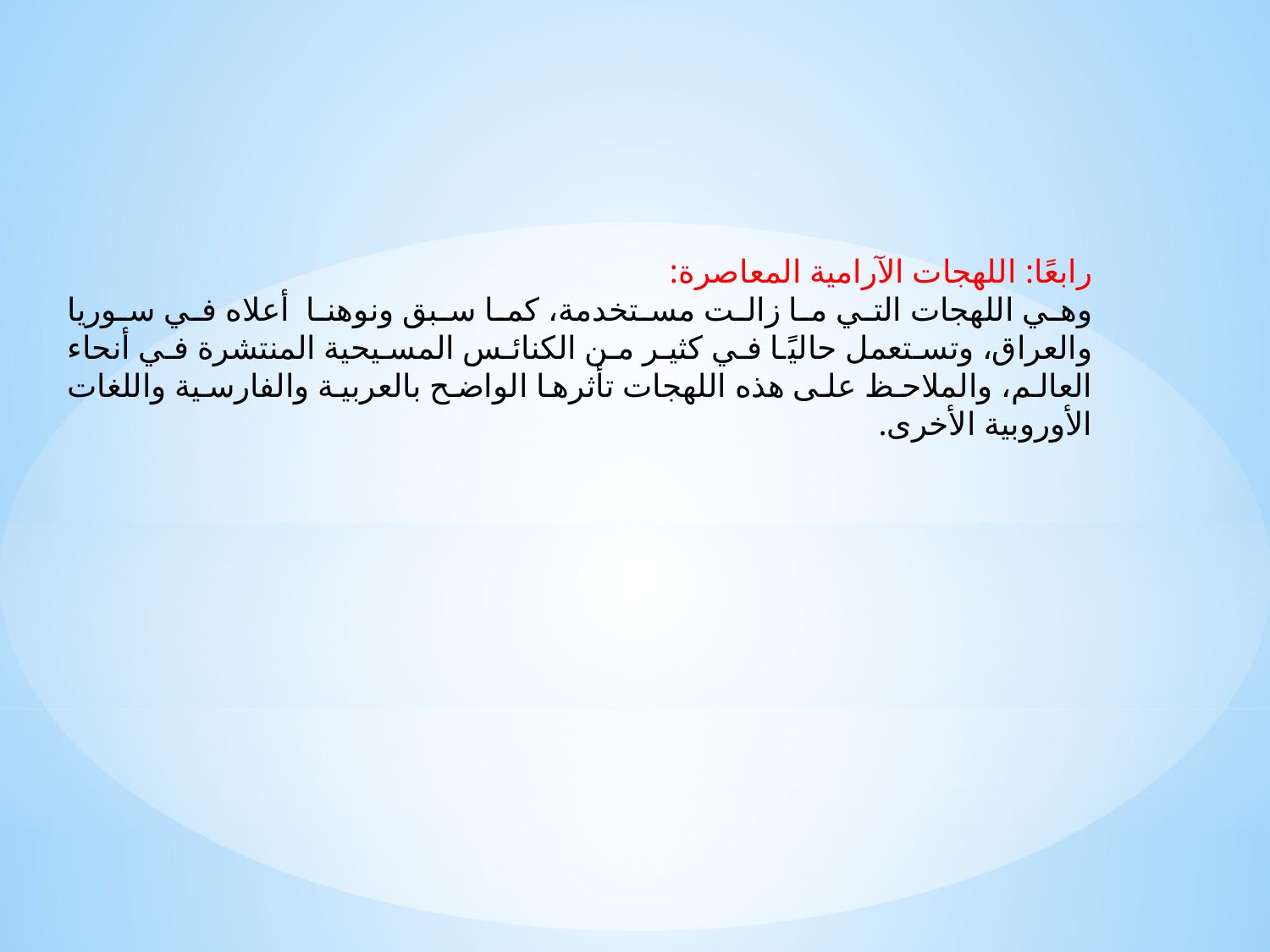

رابعًا: اللهجات الآرامية المعاصرة:
وهي اللهجات التي ما زالت مستخدمة، كما سبق ونوهنا  أعلاه في سوريا والعراق، وتستعمل حاليًا في كثير من الكنائس المسيحية المنتشرة في أنحاء العالم، والملاحظ على هذه اللهجات تأثرها الواضح بالعربية والفارسية واللغات الأوروبية الأخرى.